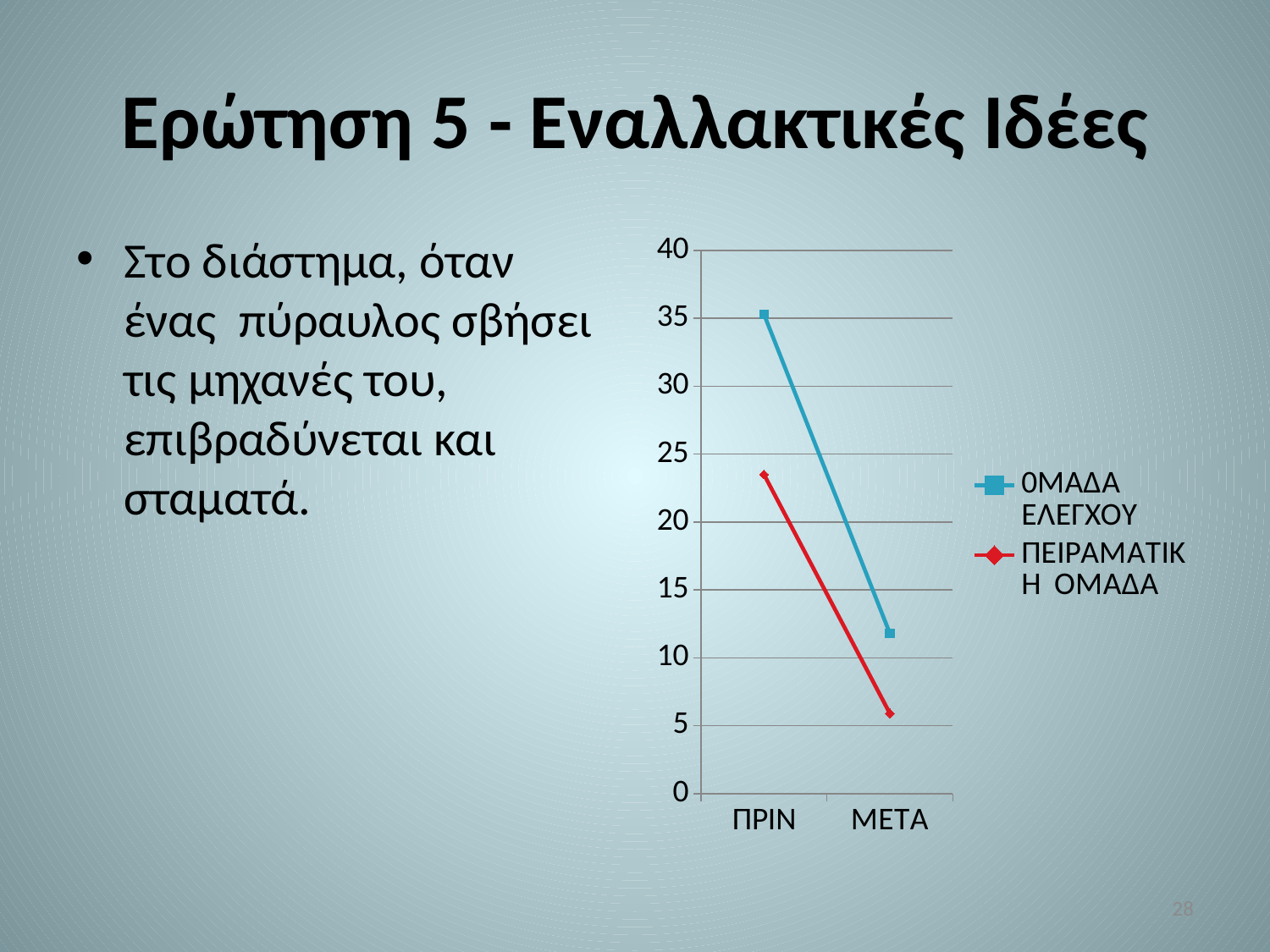

# Ερώτηση 5 - Εναλλακτικές Ιδέες
Στο διάστημα, όταν ένας  πύραυλος σβήσει τις μηχανές του, επιβραδύνεται και σταματά.

### Chart

| Category | 0ΜΑΔΑ  ΕΛΕΓΧΟΥ | ΠΕΙΡΑΜΑΤΙΚΗ  ΟΜΑΔΑ |
|---|---|---|
| ΠΡΙΝ | 35.300000000000004 | 23.5 |
| ΜΕΤΑ | 11.8 | 5.9 |
28